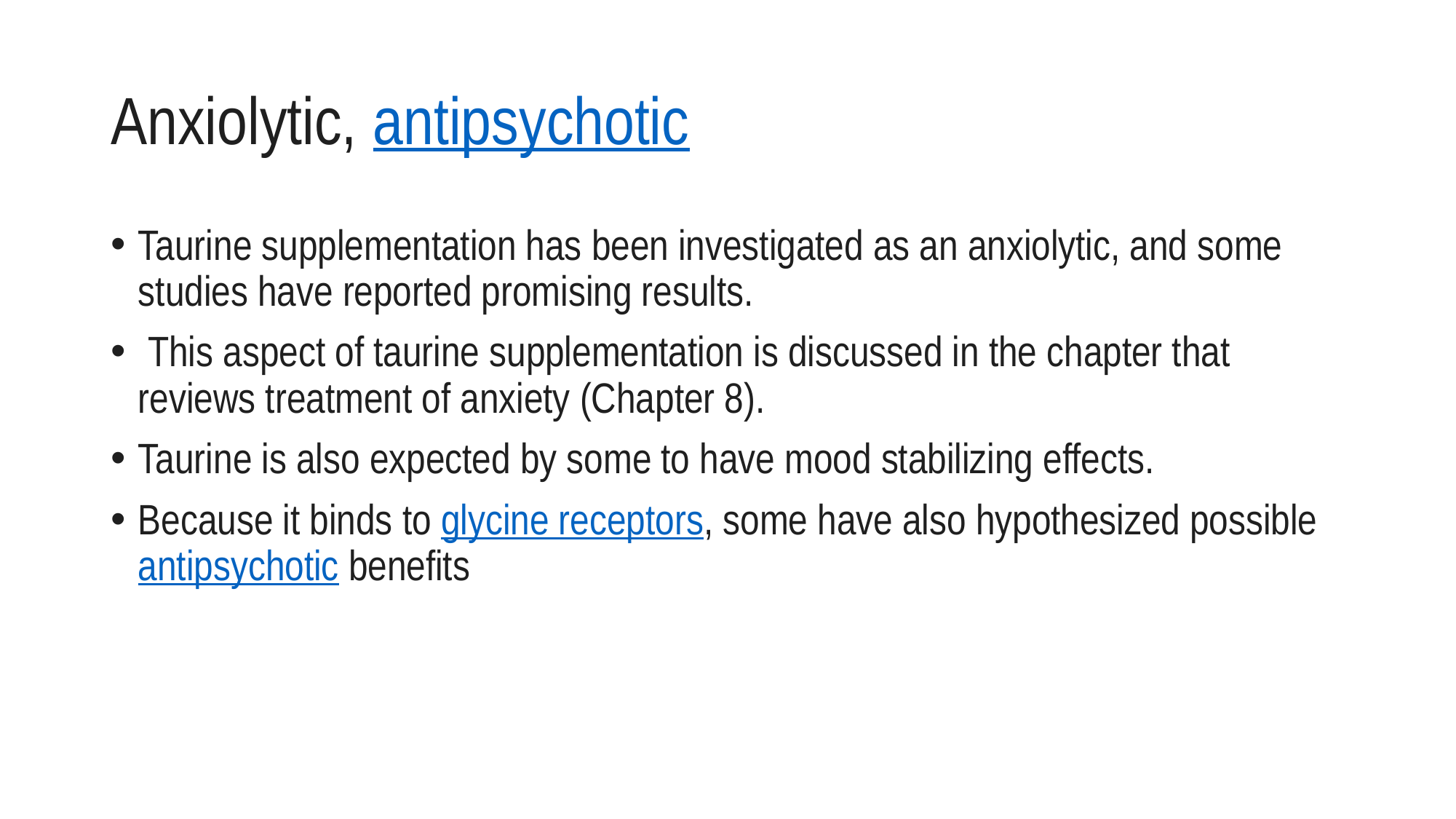

# Anxiolytic, antipsychotic
Taurine supplementation has been investigated as an anxiolytic, and some studies have reported promising results.
 This aspect of taurine supplementation is discussed in the chapter that reviews treatment of anxiety (Chapter 8).
Taurine is also expected by some to have mood stabilizing effects.
Because it binds to glycine receptors, some have also hypothesized possible antipsychotic benefits